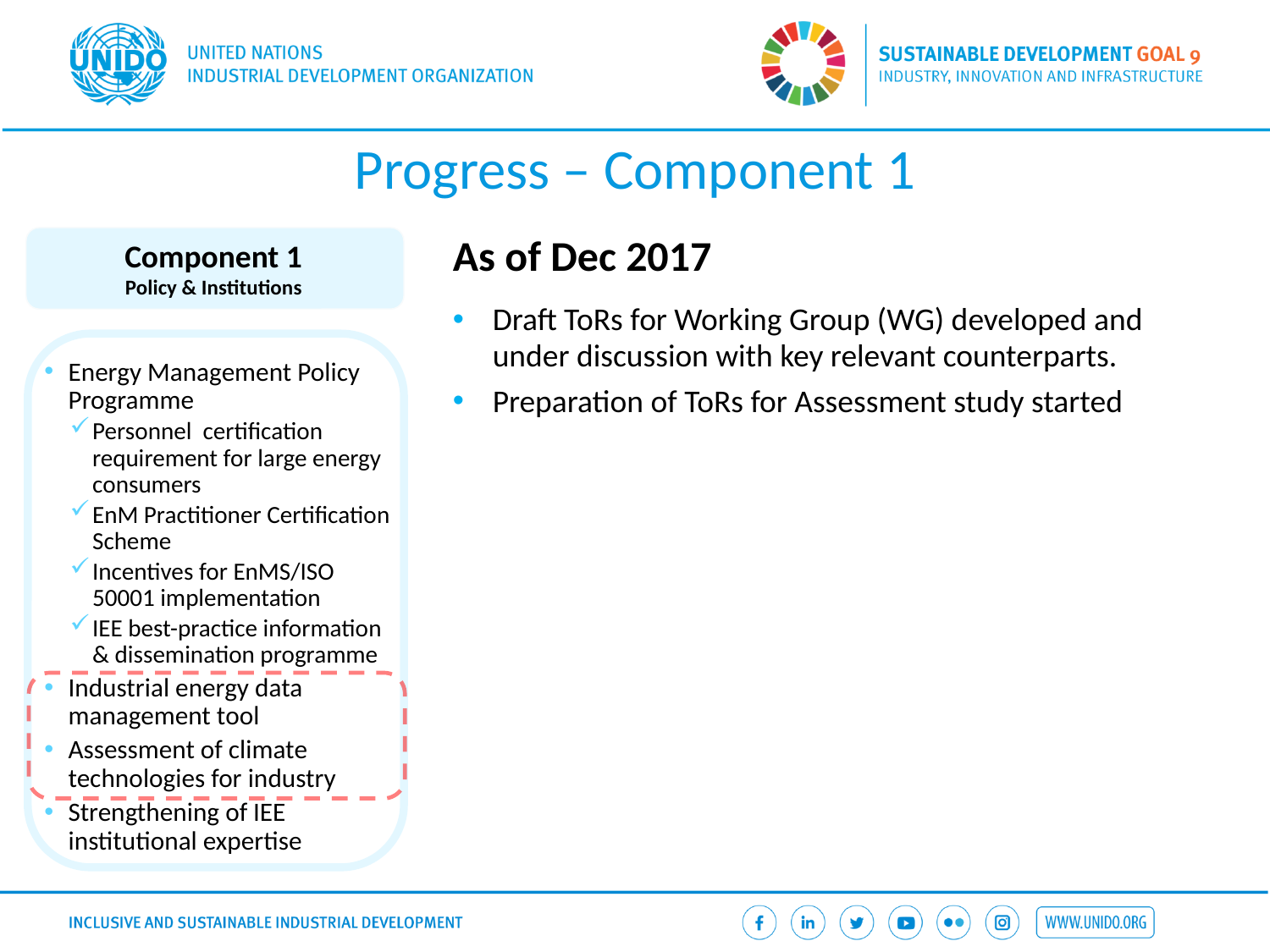

Progress – Component 1
As of Dec 2017
Draft ToRs for Working Group (WG) developed and under discussion with key relevant counterparts.
Preparation of ToRs for Assessment study started

Component 1
Policy & Institutions

Energy Management Policy Programme
Personnel  certification requirement for large energy consumers
EnM Practitioner Certification Scheme
Incentives for EnMS/ISO 50001 implementation
IEE best-practice information & dissemination programme
Industrial energy data management tool
Assessment of climate technologies for industry
Strengthening of IEE institutional expertise

12